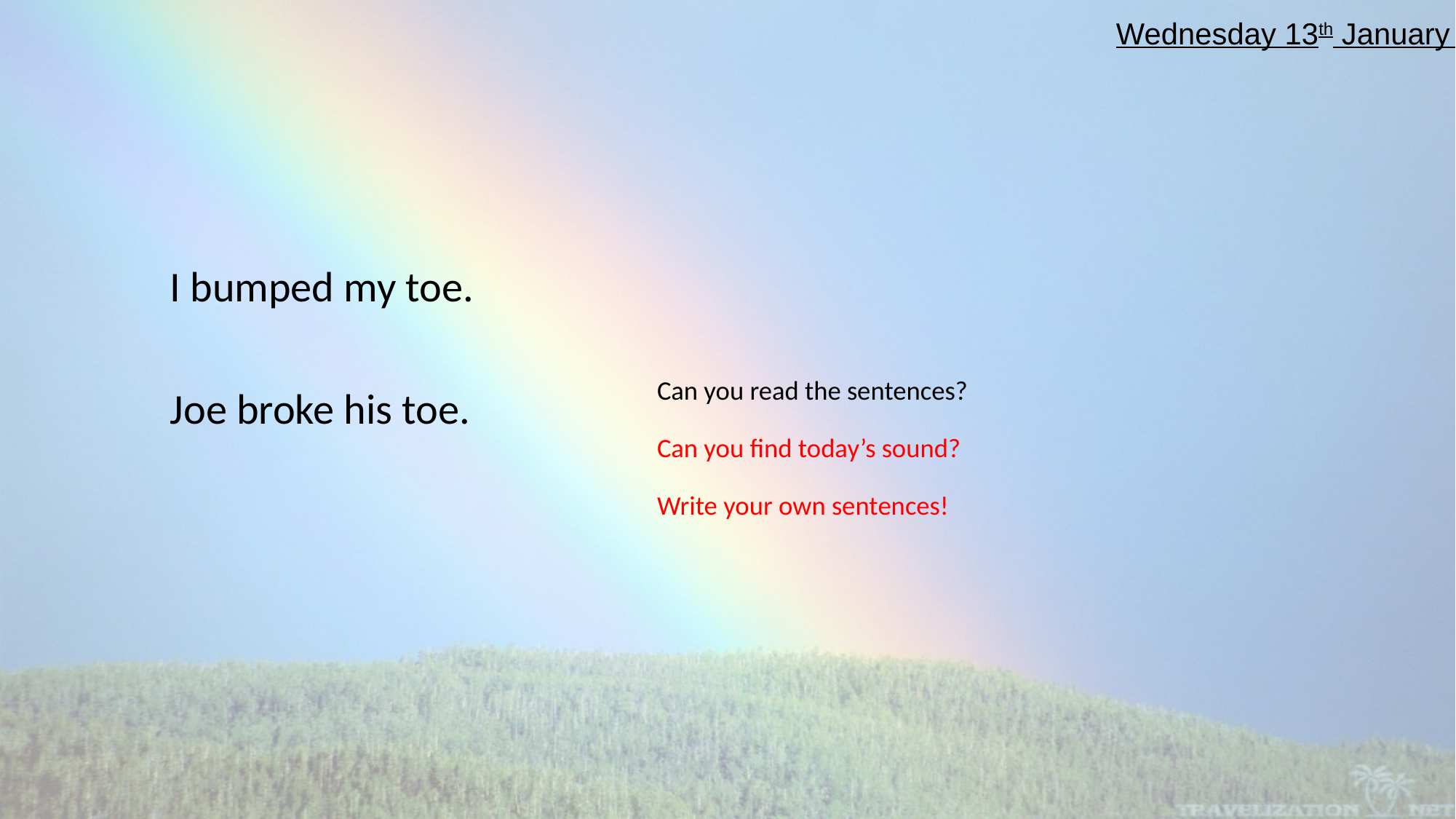

Wednesday 13th January
I bumped my toe.

Joe broke his toe.

# Can you read the sentences? Can you find today’s sound? Write your own sentences!